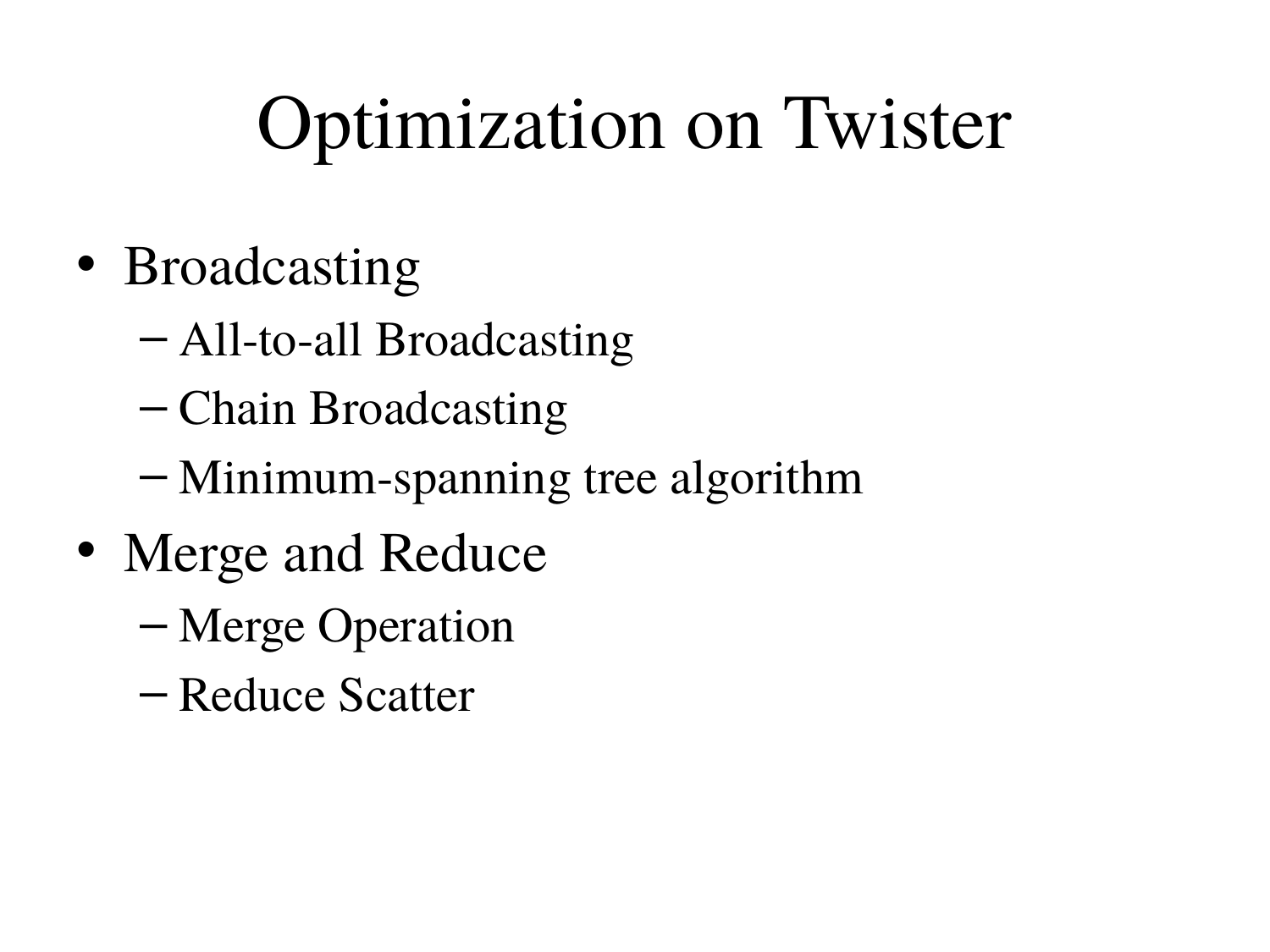

# Optimization on Twister
Broadcasting
All-to-all Broadcasting
Chain Broadcasting
Minimum-spanning tree algorithm
Merge and Reduce
Merge Operation
Reduce Scatter